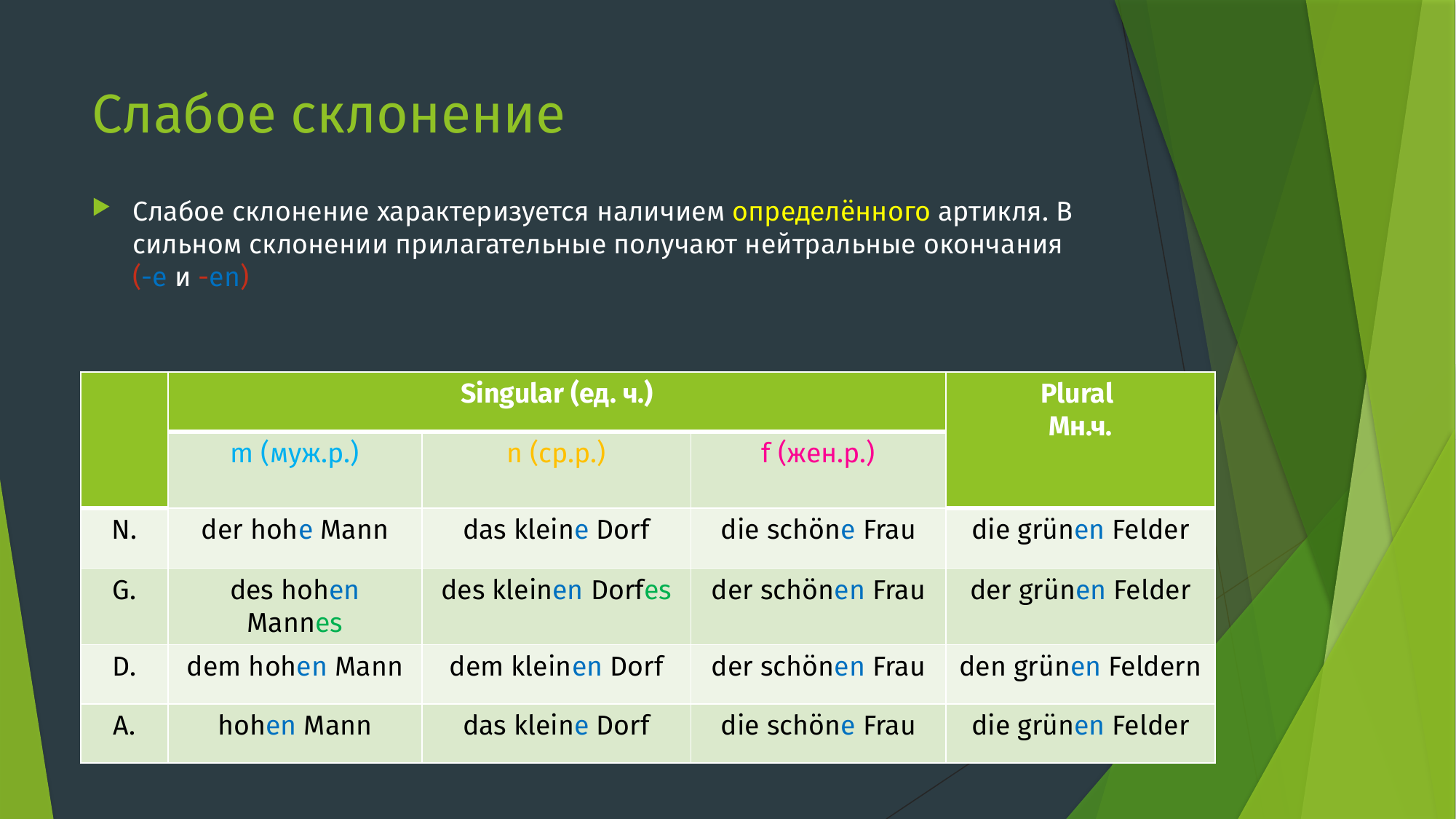

# Слабое склонение
Слабое склонение характеризуется наличием определённого артикля. В сильном склонении прилагательные получают нейтральные окончания     (-е и -еn)

|  | Singular (ед. ч.) |  |  | Plural Мн.ч. |
| --- | --- | --- | --- | --- |
|  | m (муж.р.) | n (ср.р.) | f (жен.р.) |  |
| N. | der hohe Mann | das kleine Dorf | die schöne Frau | die grünen Felder |
| G. | des hohen Mannes | des kleinen Dorfes | der schönen Frau | der grünen Felder |
| D. | dem hohen Mann | dem kleinen Dorf | der schönen Frau | den grünen Feldern |
| A. | hohen Mann | das kleine Dorf | die schöne Frau | die grünen Felder |